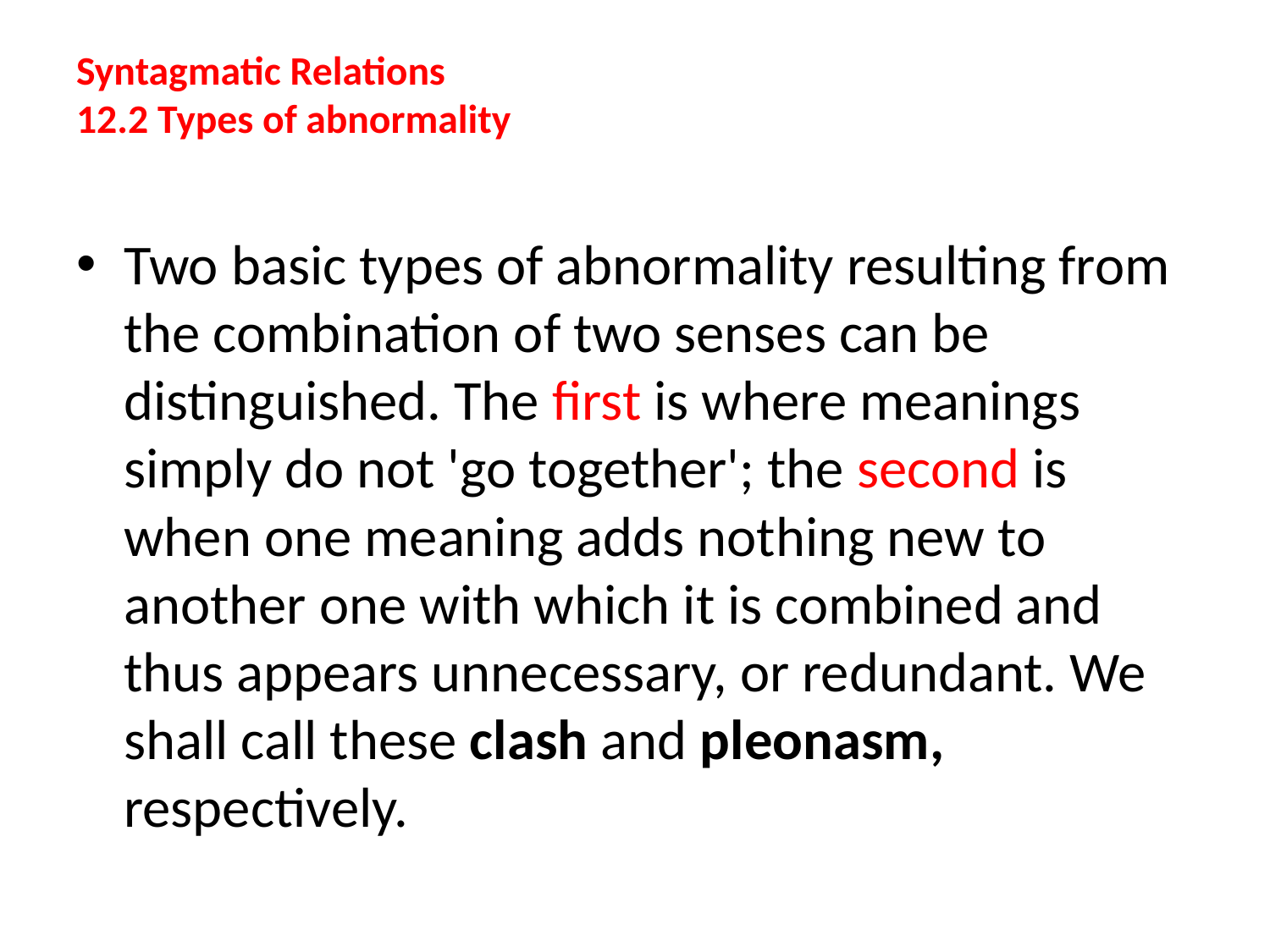

# Syntagmatic Relations 12.2 Types of abnormality
Two basic types of abnormality resulting from the combination of two senses can be distinguished. The first is where meanings simply do not 'go together'; the second is when one meaning adds nothing new to another one with which it is combined and thus appears unnecessary, or redundant. We shall call these clash and pleonasm, respectively.